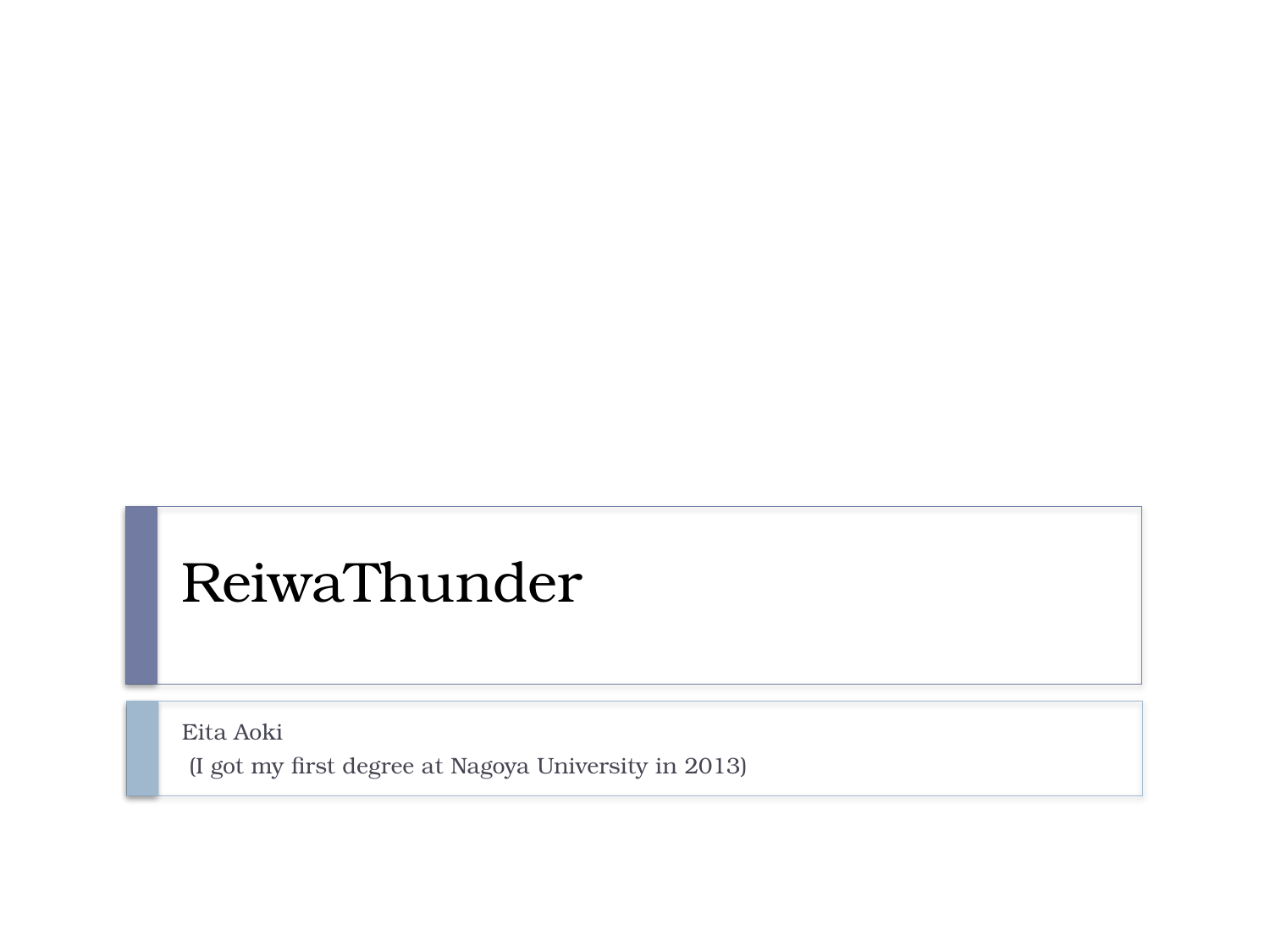

# ReiwaThunder
Eita Aoki
 (I got my first degree at Nagoya University in 2013)